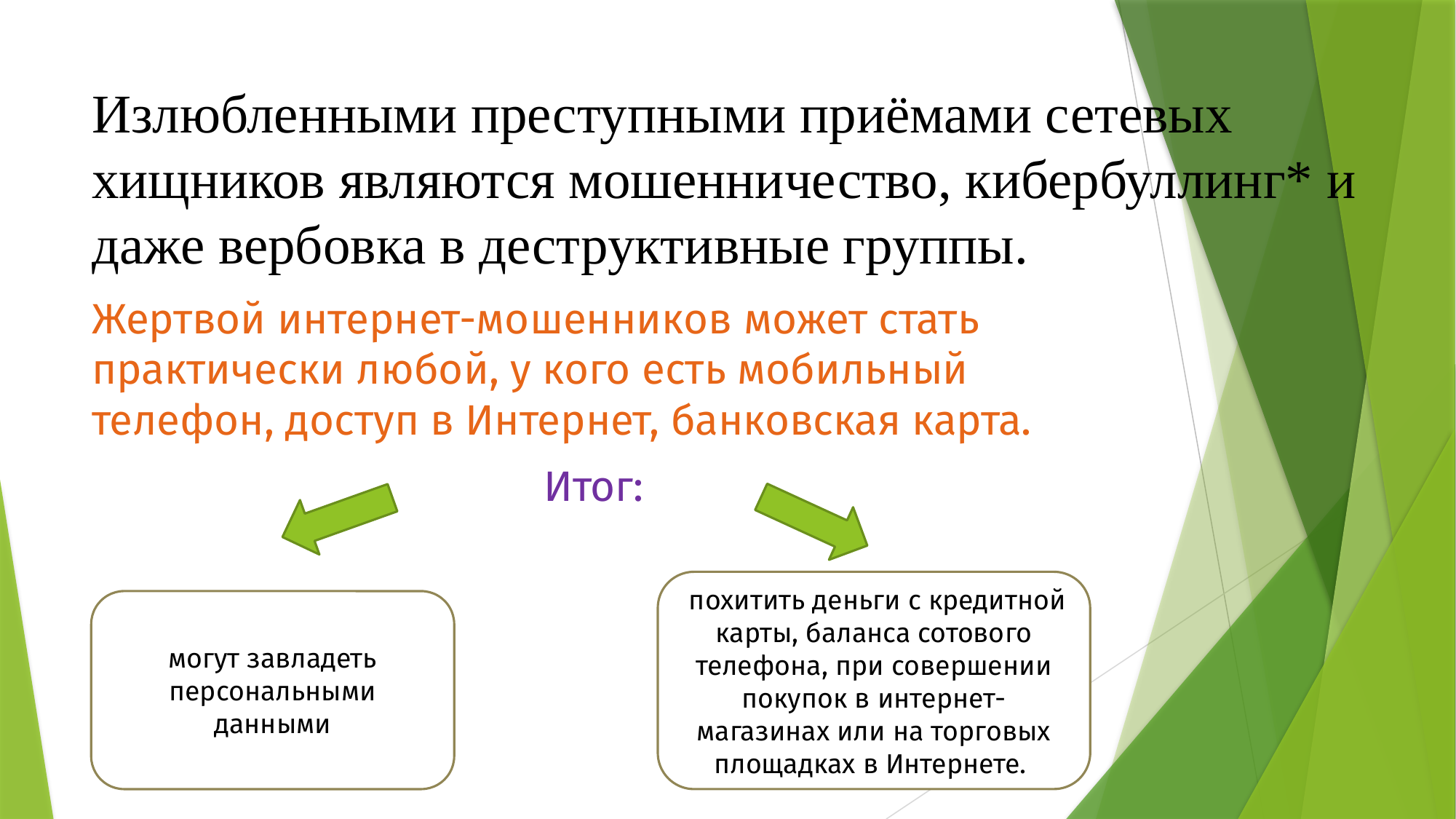

# Излюбленными преступными приёмами сетевых хищников являются мошенничество, кибербуллинг* и даже вербовка в деструктивные группы.
Жертвой интернет-мошенников может стать практически любой, у кого есть мобильный телефон, доступ в Интернет, банковская карта.
Итог:

 похитить деньги с кредитной карты, баланса сотового телефона, при совершении покупок в интернет-магазинах или на торговых площадках в Интернете.
могут завладеть персональными данными